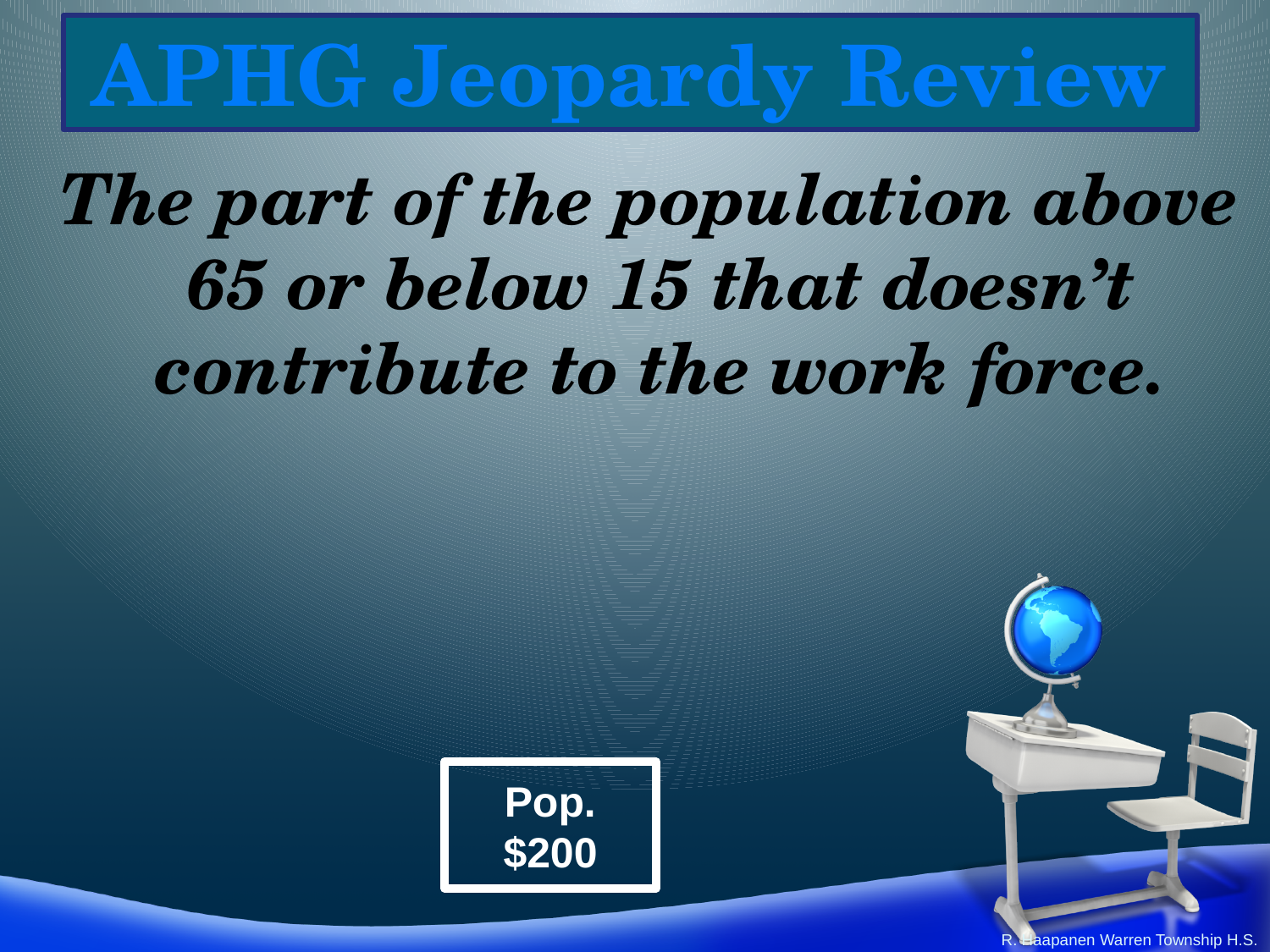

The part of the population above 65 or below 15 that doesn’t contribute to the work force.
Pop.
$200
R. Haapanen Warren Township H.S.